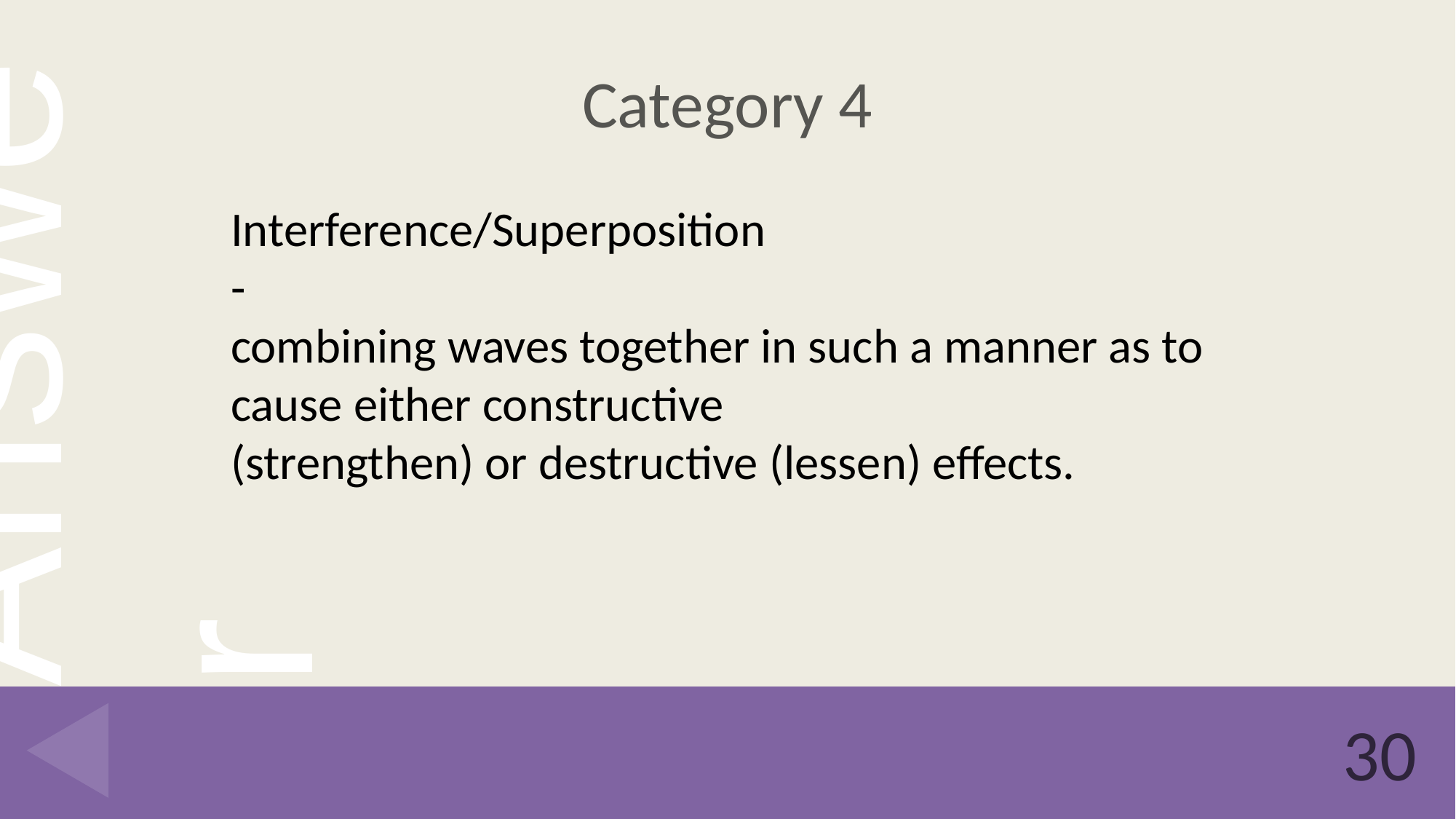

# Category 4
Interference/Superposition
-
combining waves together in such a manner as to
cause either constructive
(strengthen) or destructive (lessen) effects.
30